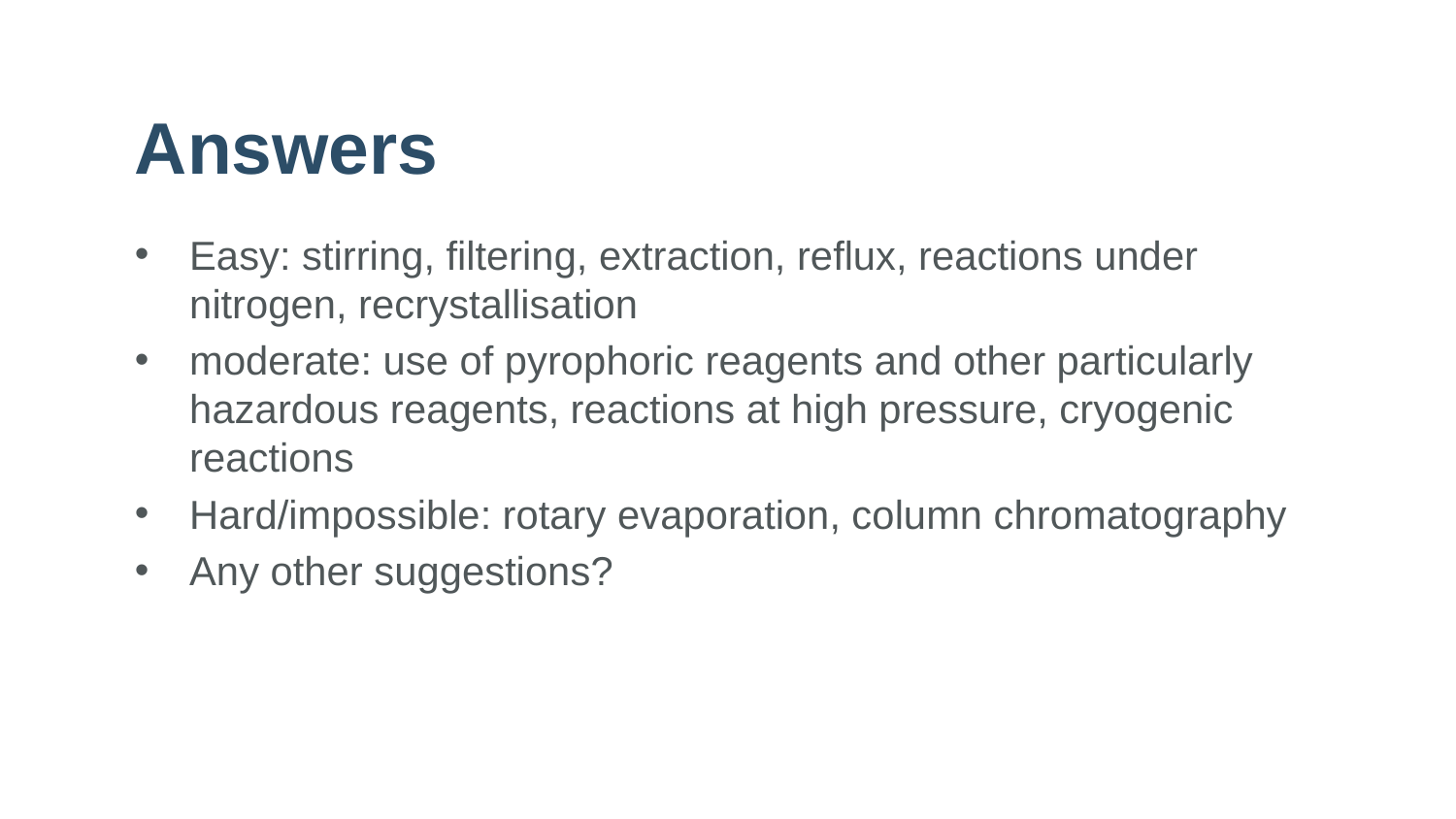

# Answers
Easy: stirring, filtering, extraction, reflux, reactions under nitrogen, recrystallisation
moderate: use of pyrophoric reagents and other particularly hazardous reagents, reactions at high pressure, cryogenic reactions
Hard/impossible: rotary evaporation, column chromatography
Any other suggestions?